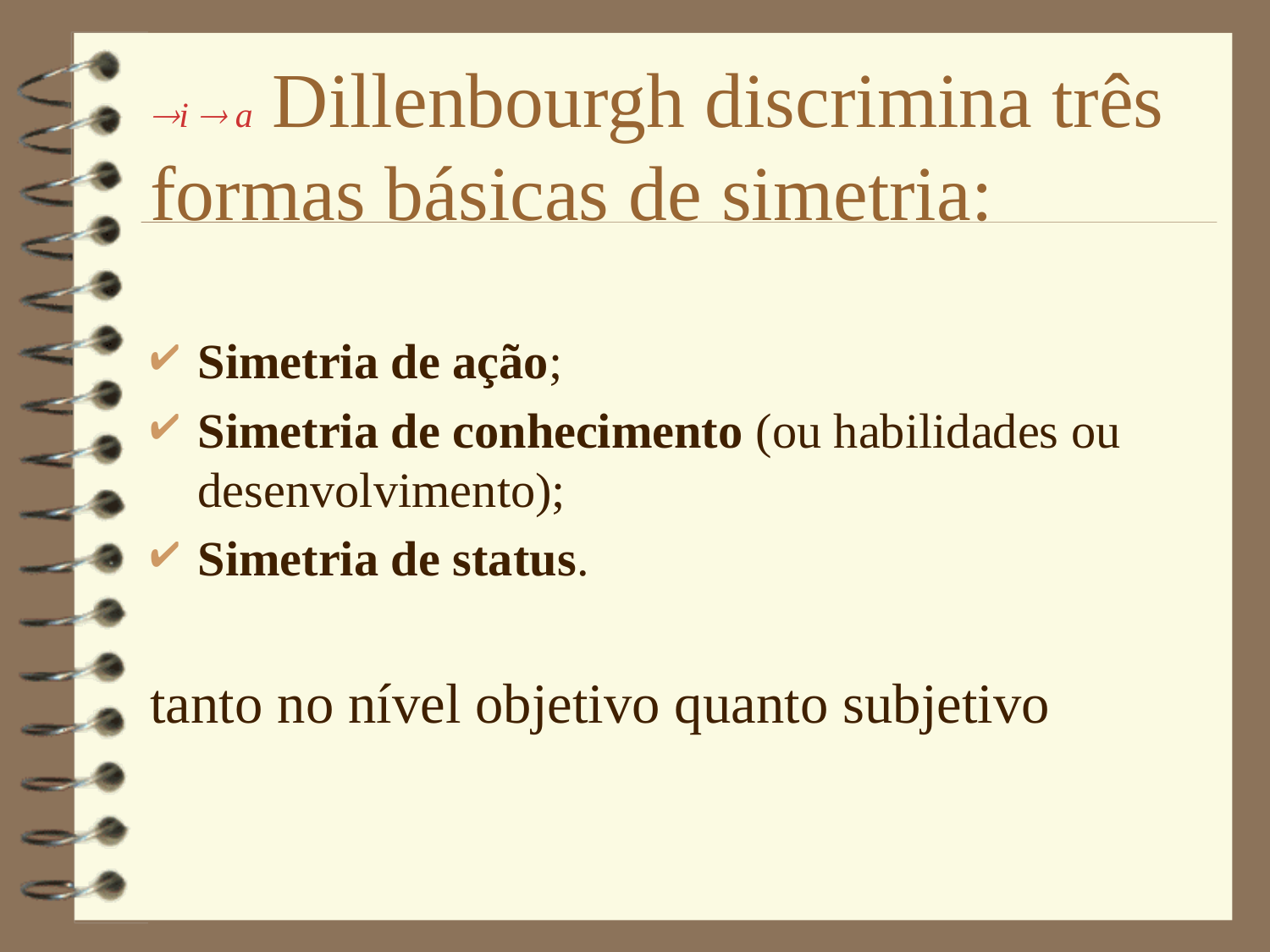

# →i → a Dillenbourgh discrimina três formas básicas de simetria:

Simetria de ação;
Simetria de conhecimento (ou habilidades ou desenvolvimento);
Simetria de status.

tanto no nível objetivo quanto subjetivo